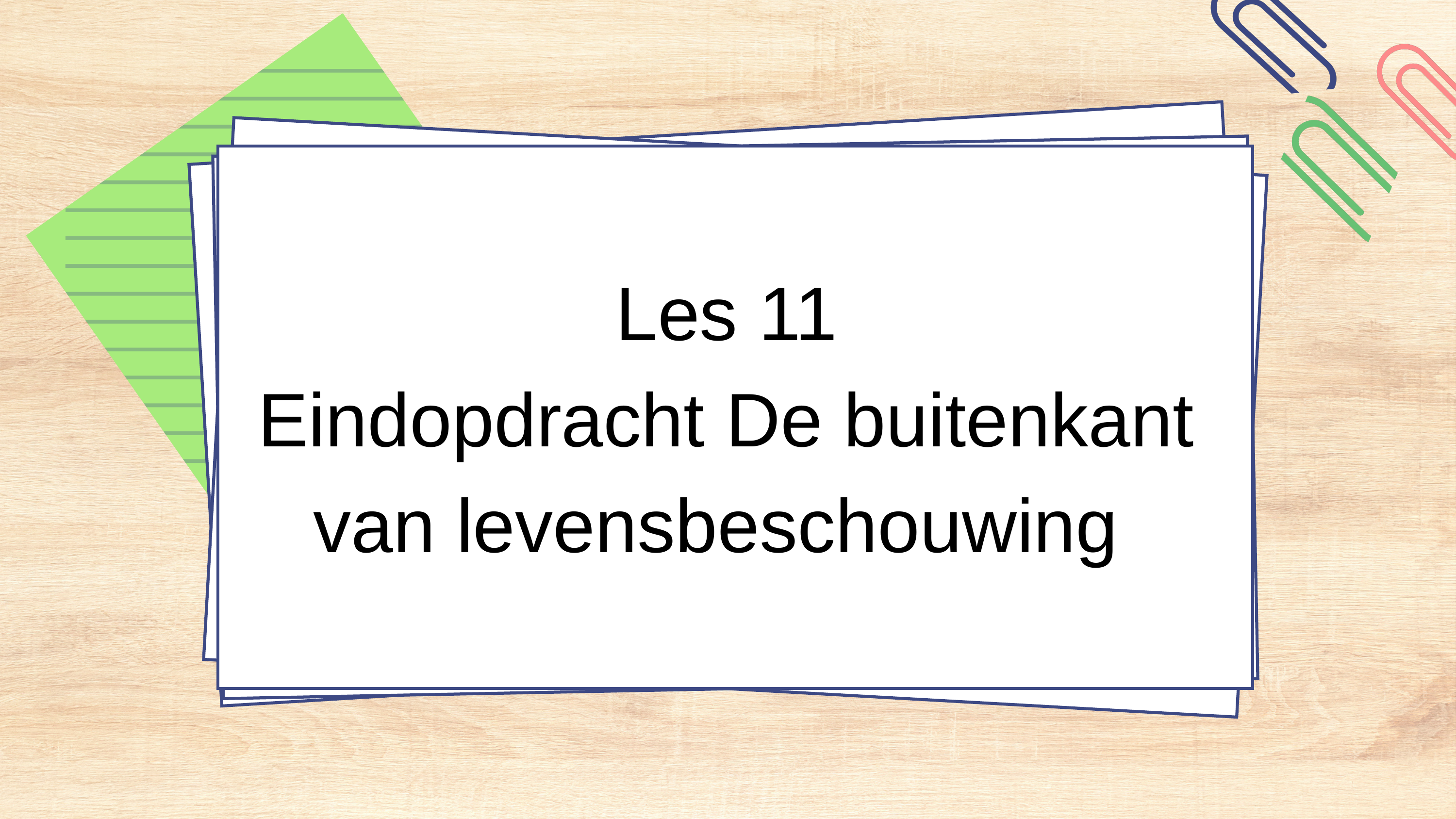

Les 11
Eindopdracht De buitenkant van levensbeschouwing